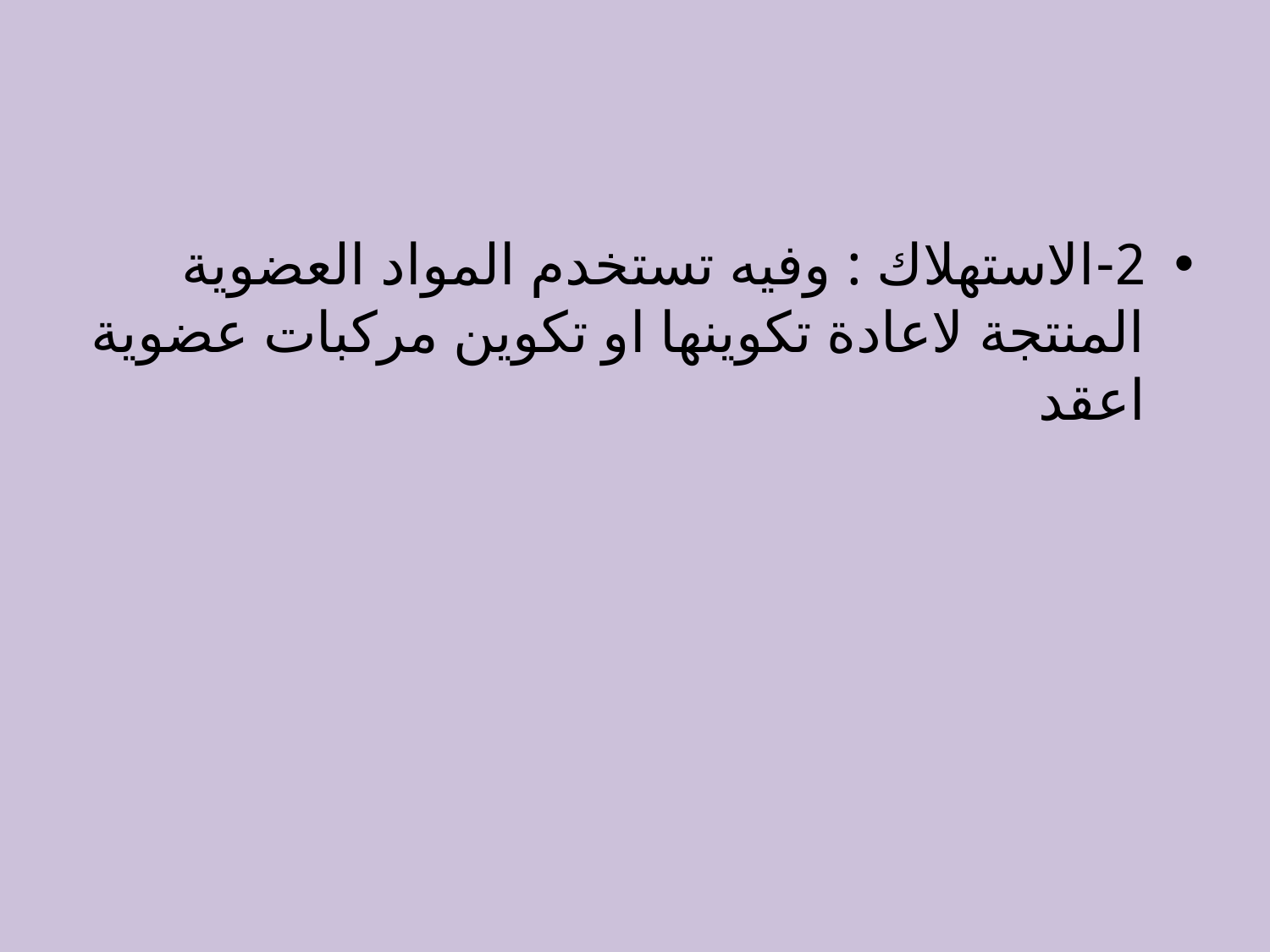

#
2-الاستهلاك : وفيه تستخدم المواد العضوية المنتجة لاعادة تكوينها او تكوين مركبات عضوية اعقد